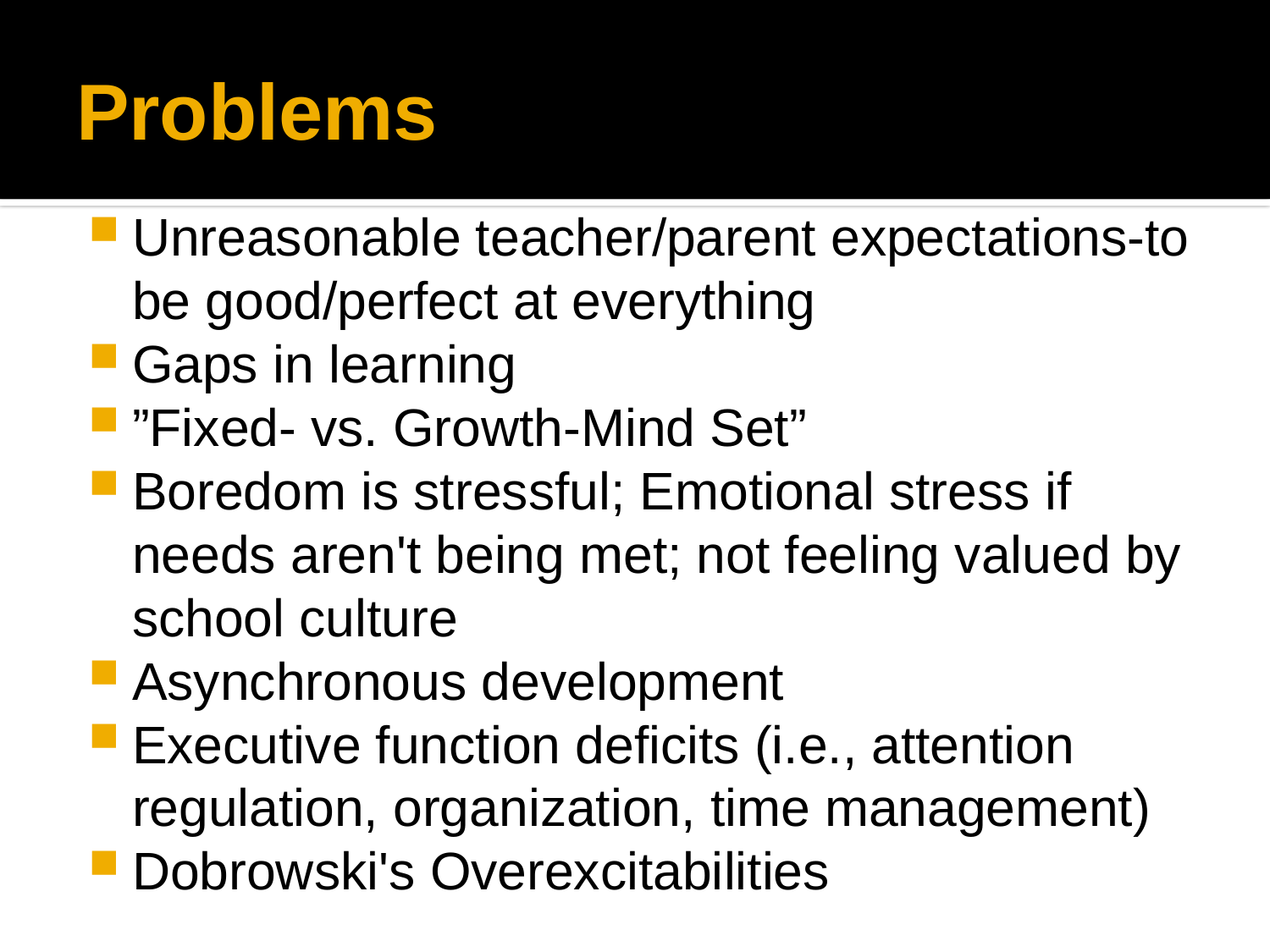

# Problems
Unreasonable teacher/parent expectations-to be good/perfect at everything
Gaps in learning
”Fixed- vs. Growth-Mind Set”
Boredom is stressful; Emotional stress if needs aren't being met; not feeling valued by school culture
Asynchronous development
Executive function deficits (i.e., attention regulation, organization, time management)
Dobrowski's Overexcitabilities